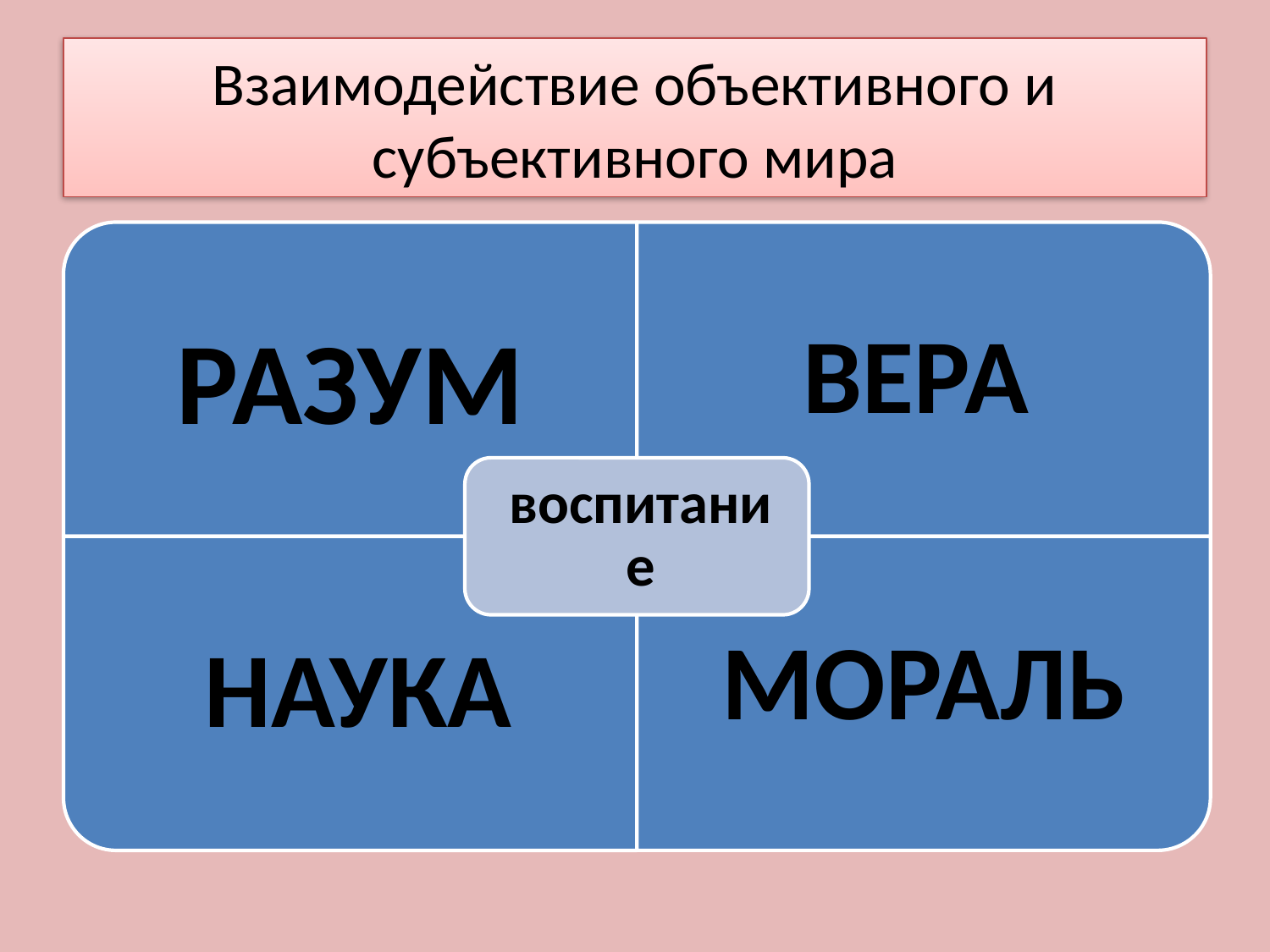

# Взаимодействие объективного и субъективного мира
РАЗУМ
ВЕРА
НАУКА
МОРАЛЬ
воспитание